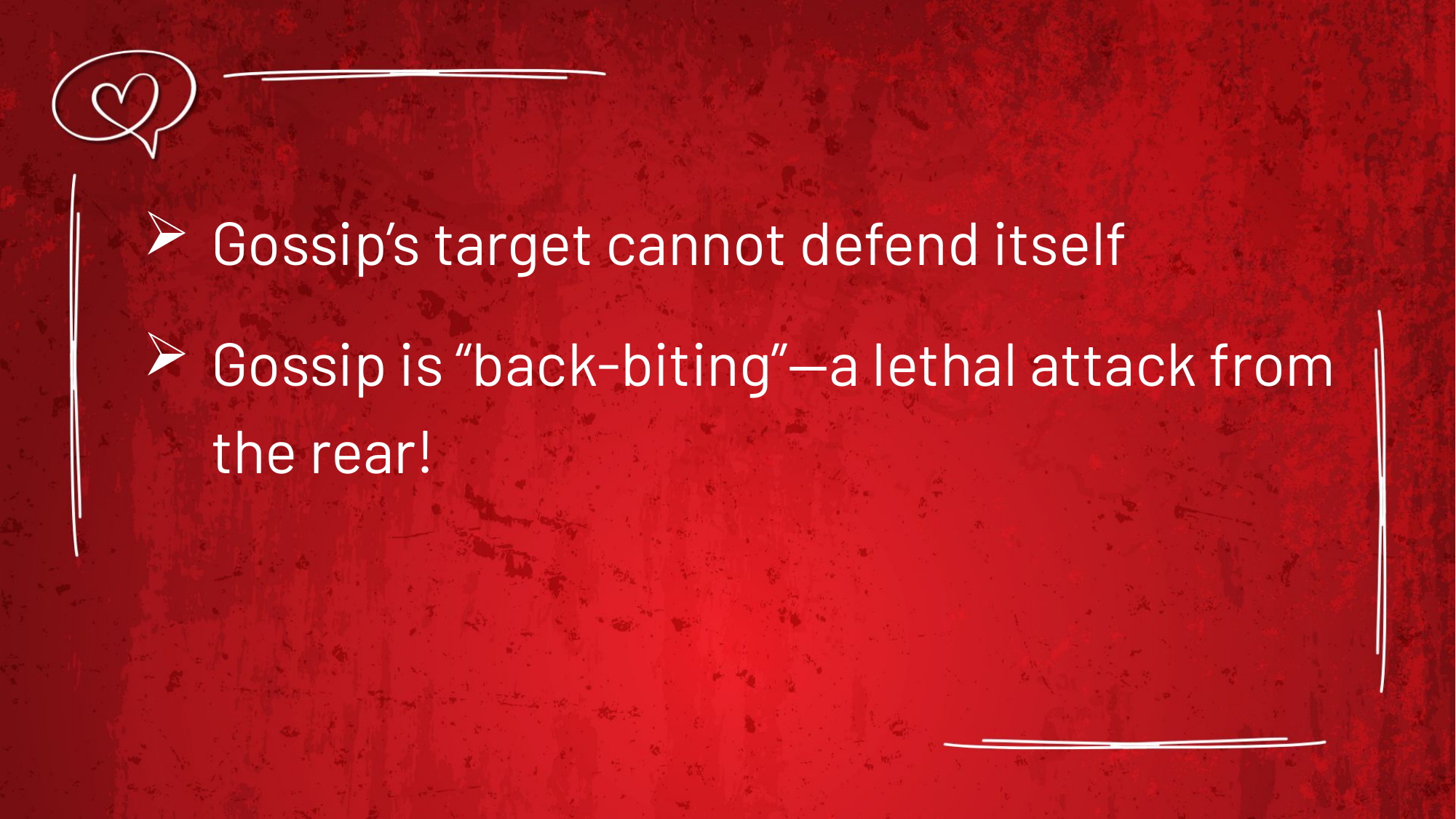

Gossip’s target cannot defend itself
Gossip is “back-biting”—a lethal attack from the rear!